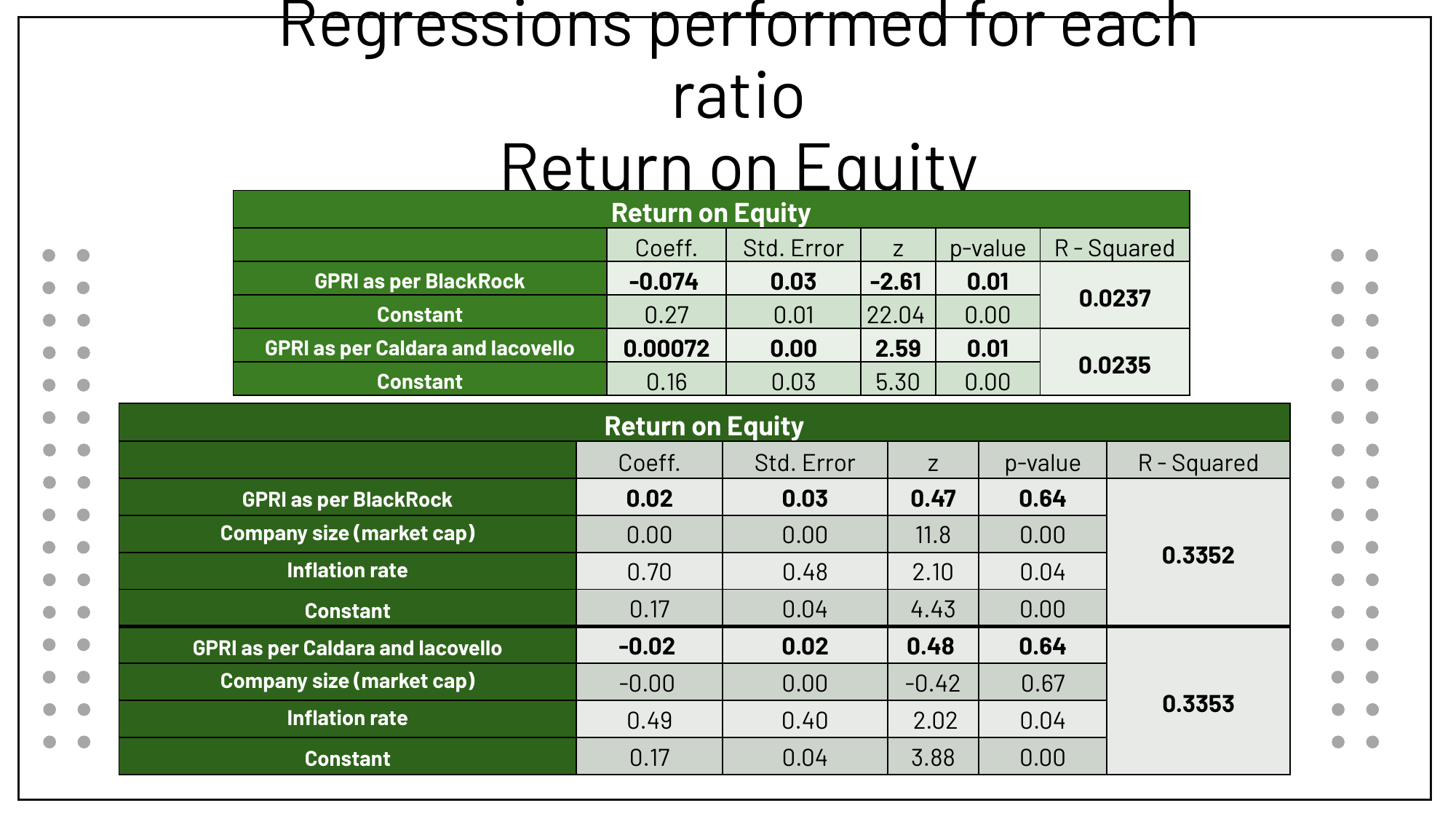

# Regressions performed for each ratio Return on Equity
| Return on Equity |  |  |  |  |  |
| --- | --- | --- | --- | --- | --- |
|  | Coeff. | Std. Error | z | p-value | R - Squared |
| GPRI as per BlackRock | -0.074 | 0.03 | -2.61 | 0.01 | 0.0237 |
| Constant | 0.27 | 0.01 | 22.04 | 0.00 |  |
| GPRI as per Caldara and Iacovello | 0.00072 | 0.00 | 2.59 | 0.01 | 0.0235 |
| Constant | 0.16 | 0.03 | 5.30 | 0.00 |  |
| Return on Equity |  |  |  |  |  |
| --- | --- | --- | --- | --- | --- |
|  | Coeff. | Std. Error | z | p-value | R - Squared |
| GPRI as per BlackRock | 0.02 | 0.03 | 0.47 | 0.64 | 0.3352 |
| Company size (market cap) | 0.00 | 0.00 | 11.8 | 0.00 |  |
| Inflation rate | 0.70 | 0.48 | 2.10 | 0.04 |  |
| Constant | 0.17 | 0.04 | 4.43 | 0.00 |  |
| GPRI as per Caldara and Iacovello | -0.02 | 0.02 | 0.48 | 0.64 | 0.3353 |
| Company size (market cap) | -0.00 | 0.00 | -0.42 | 0.67 |  |
| Inflation rate | 0.49 | 0.40 | 2.02 | 0.04 |  |
| Constant | 0.17 | 0.04 | 3.88 | 0.00 |  |